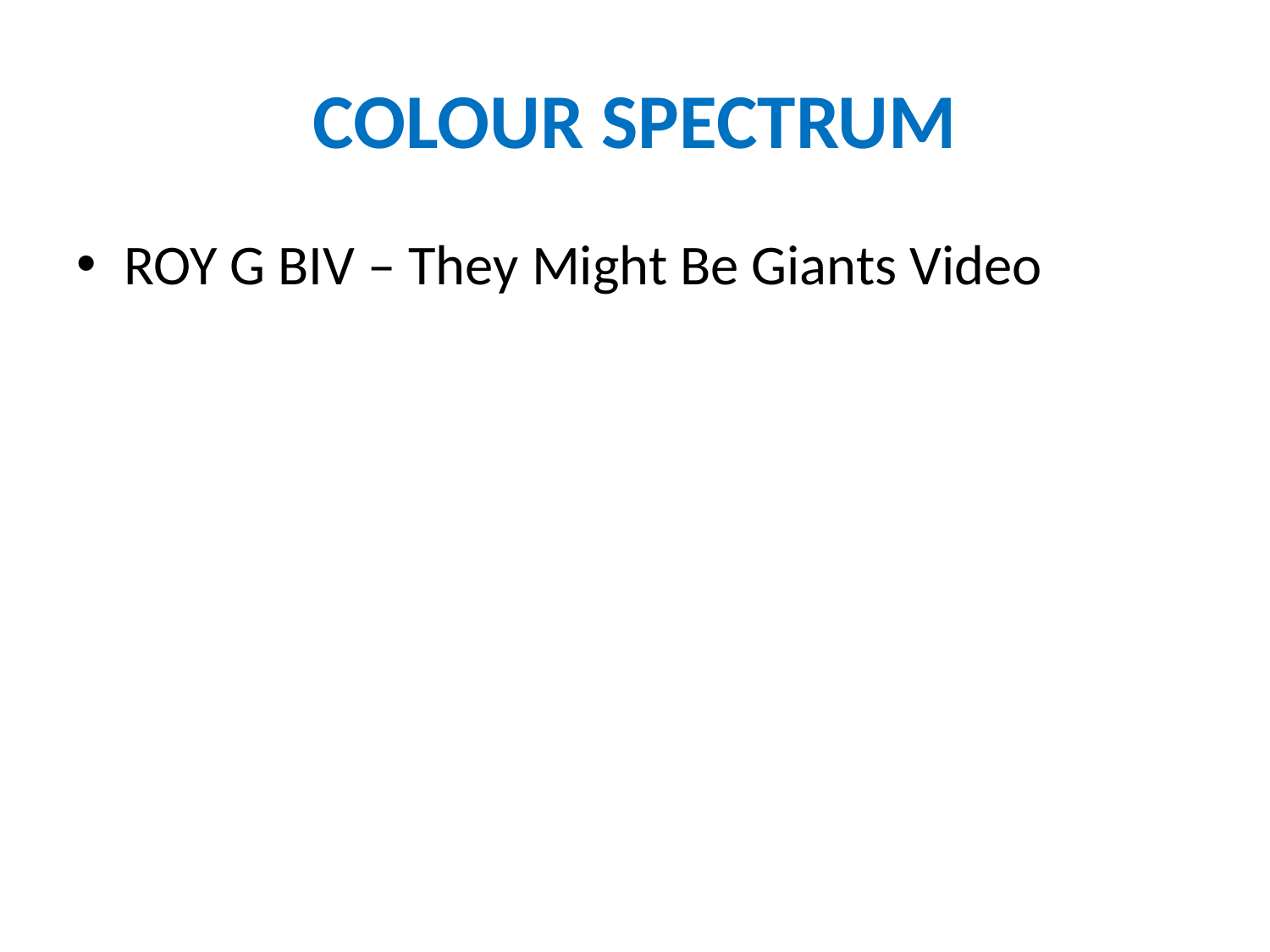

# COLOUR SPECTRUM
ROY G BIV – They Might Be Giants Video